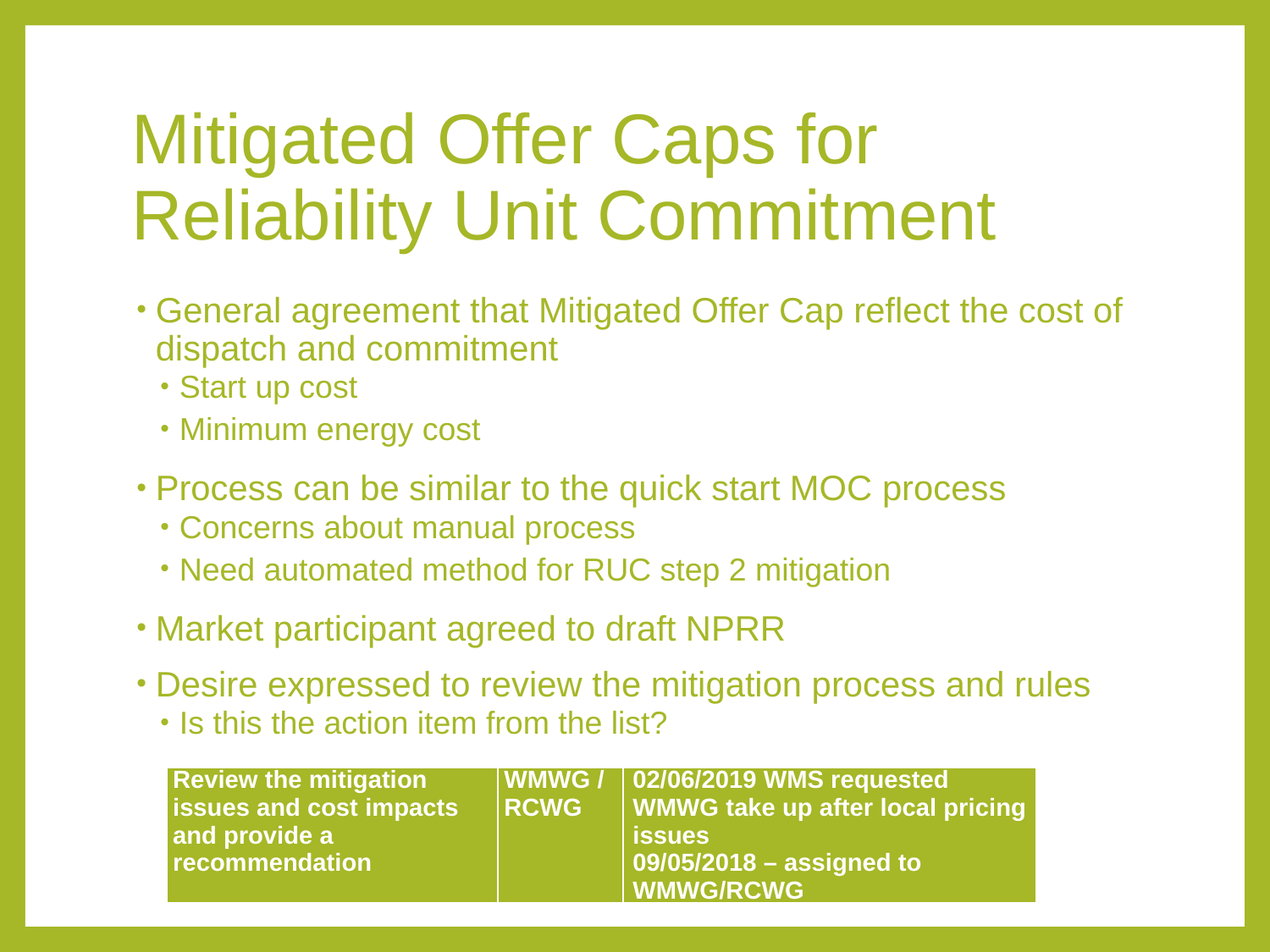

# Mitigated Offer Caps for Reliability Unit Commitment
General agreement that Mitigated Offer Cap reflect the cost of dispatch and commitment
Start up cost
Minimum energy cost
Process can be similar to the quick start MOC process
Concerns about manual process
Need automated method for RUC step 2 mitigation
Market participant agreed to draft NPRR
Desire expressed to review the mitigation process and rules
Is this the action item from the list?

| Review the mitigation issues and cost impacts and provide a recommendation | WMWG / RCWG | 02/06/2019 WMS requested WMWG take up after local pricing issues 09/05/2018 – assigned to WMWG/RCWG |
| --- | --- | --- |